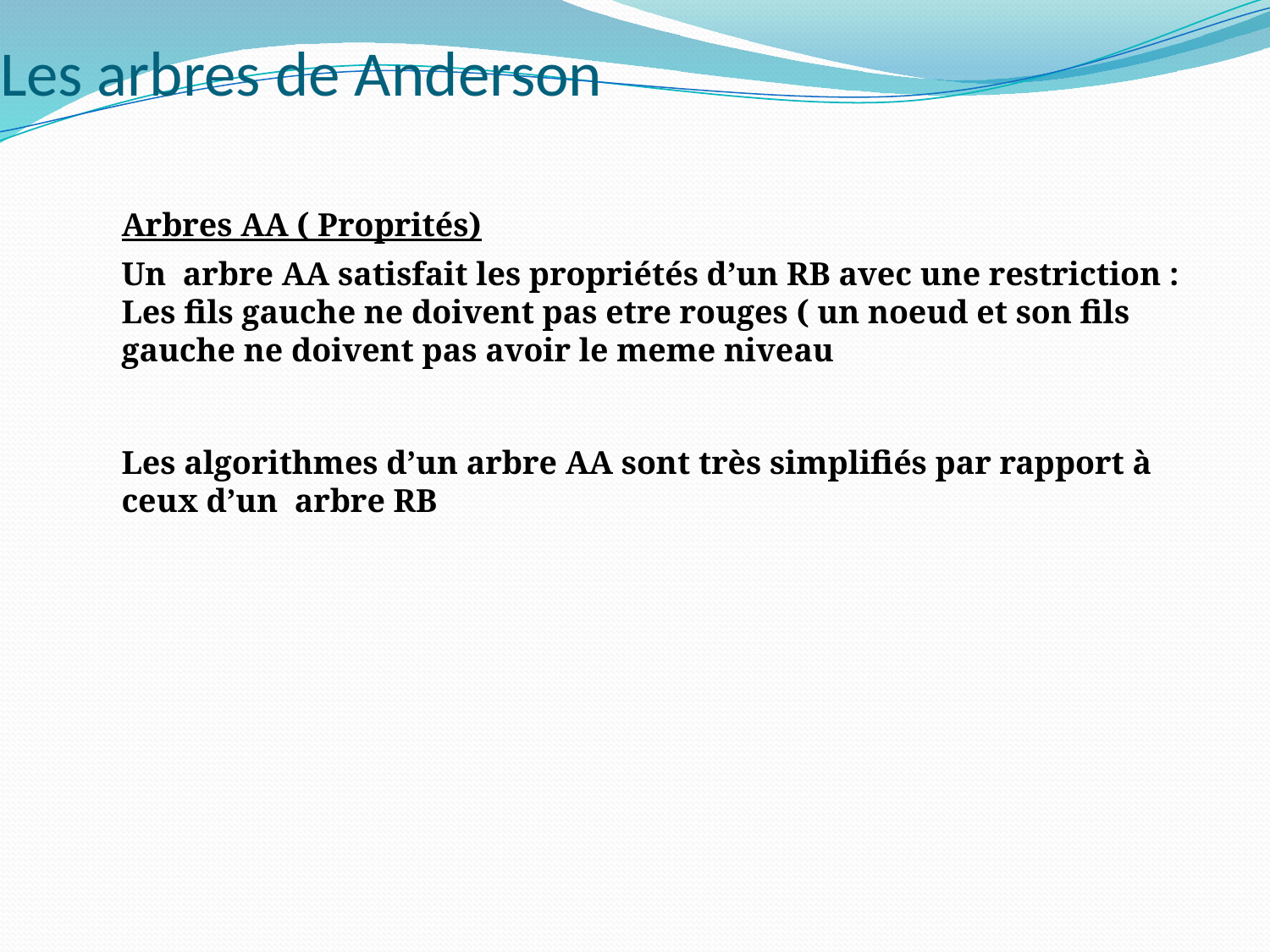

# Les arbres de Anderson

Arbres AA ( Proprités)
Un  arbre AA satisfait les propriétés d’un RB avec une restriction :
Les fils gauche ne doivent pas etre rouges ( un noeud et son fils gauche ne doivent pas avoir le meme niveau
Les algorithmes d’un arbre AA sont très simplifiés par rapport à ceux d’un  arbre RB